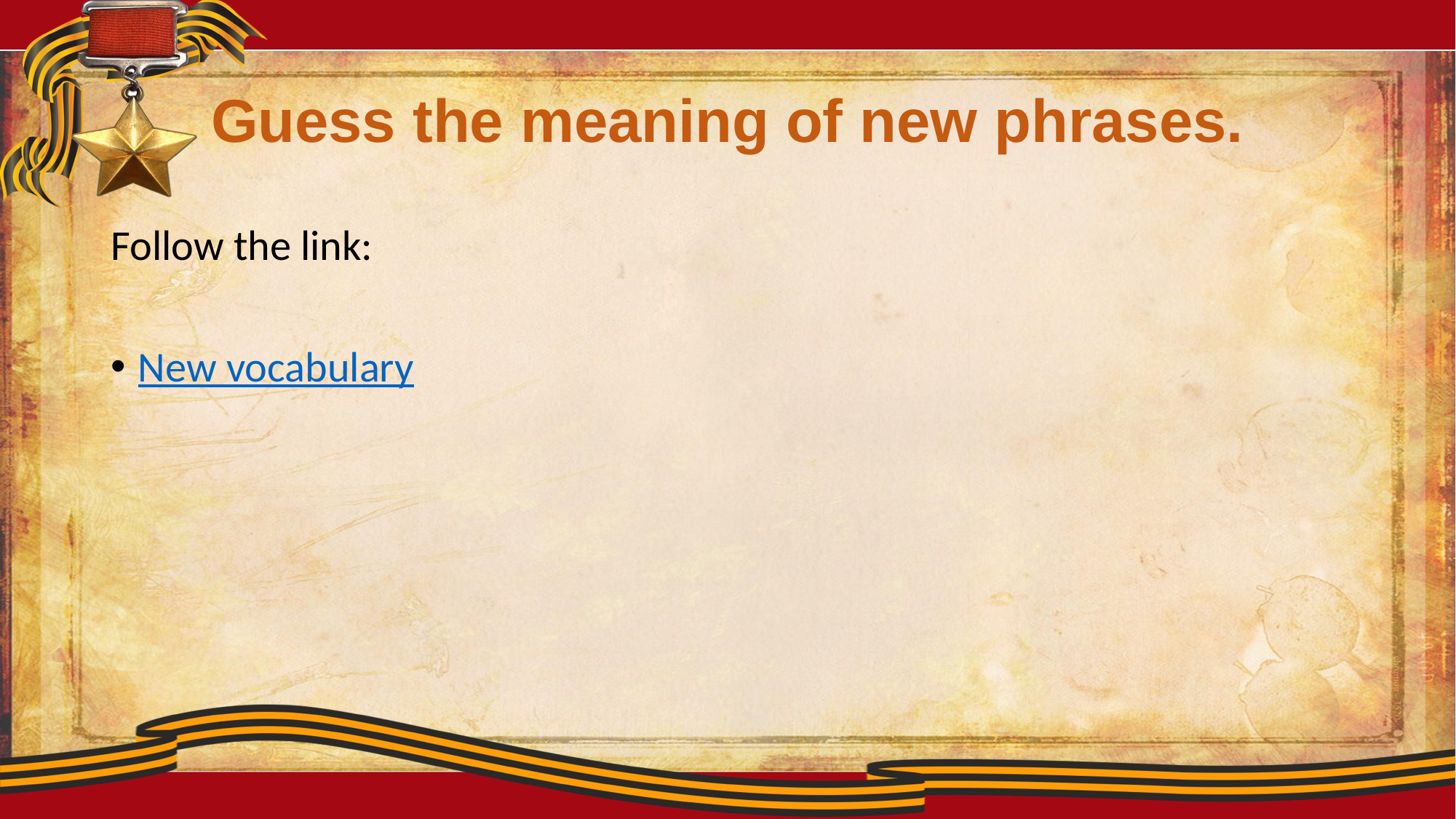

# Guess the meaning of new phrases.
Follow the link:

New vocabulary